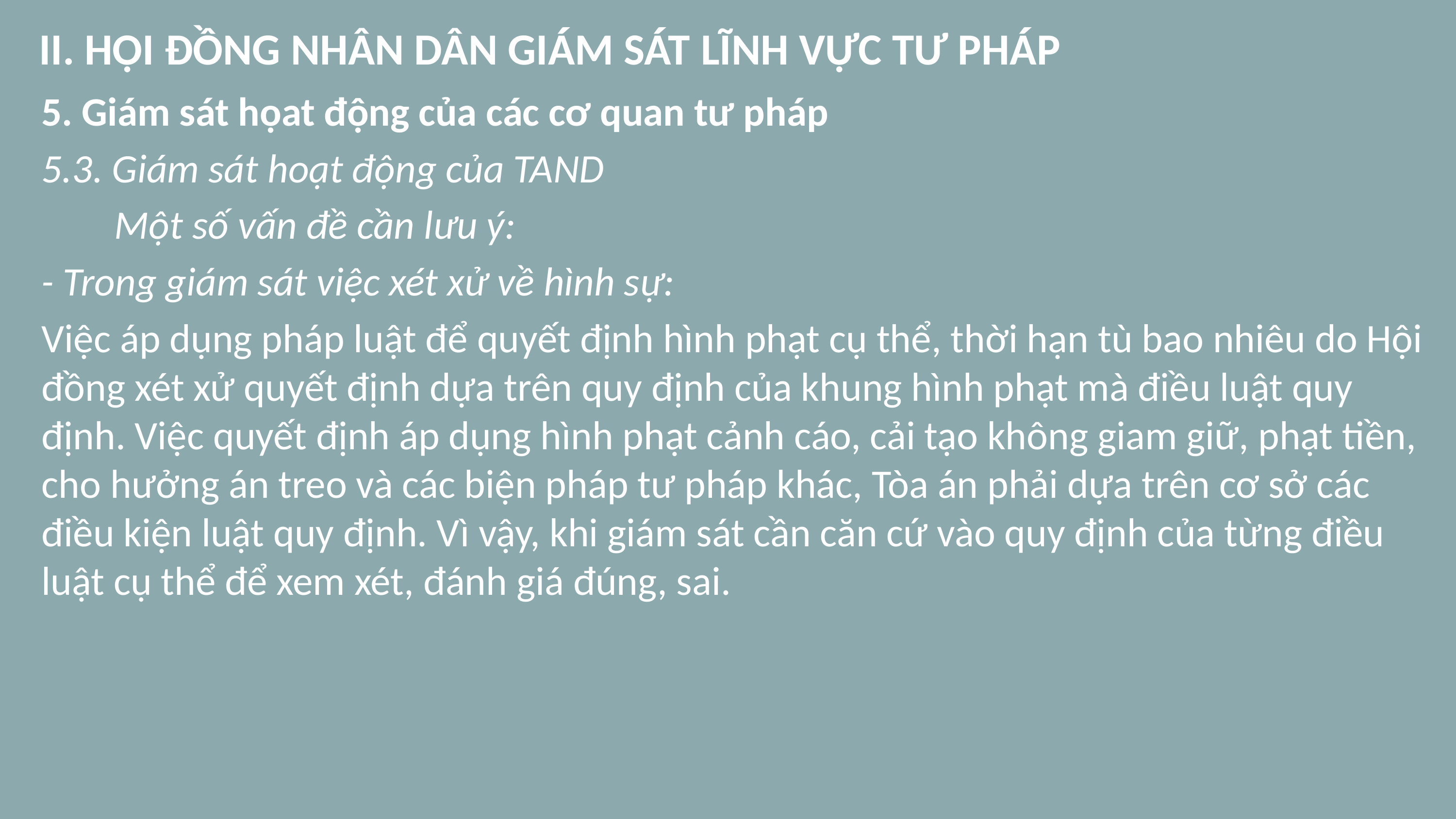

# II. HỘI ĐỒNG NHÂN DÂN GIÁM SÁT LĨNH VỰC TƯ PHÁP
5. Giám sát họat động của các cơ quan tư pháp
5.3. Giám sát hoạt động của TAND
 	Một số vấn đề cần lưu ý:
- Trong giám sát việc xét xử về hình sự:
Việc áp dụng pháp luật để quyết định hình phạt cụ thể, thời hạn tù bao nhiêu do Hội đồng xét xử quyết định dựa trên quy định của khung hình phạt mà điều luật quy định. Việc quyết định áp dụng hình phạt cảnh cáo, cải tạo không giam giữ, phạt tiền, cho hưởng án treo và các biện pháp tư pháp khác, Tòa án phải dựa trên cơ sở các điều kiện luật quy định. Vì vậy, khi giám sát cần căn cứ vào quy định của từng điều luật cụ thể để xem xét, đánh giá đúng, sai.